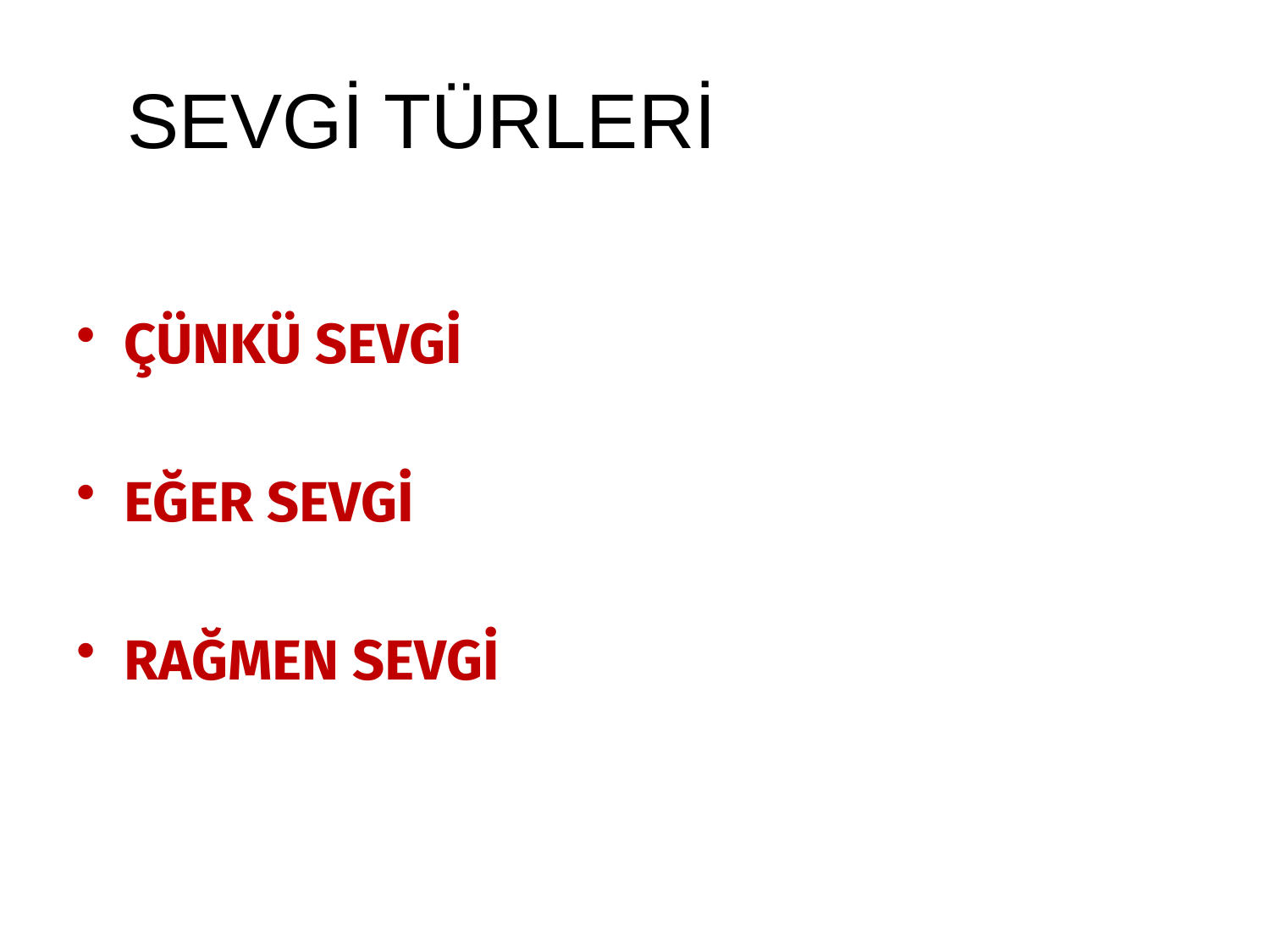

# SEVGİ TÜRLERİ

ÇÜNKÜ SEVGİ

EĞER SEVGİ

RAĞMEN SEVGİ